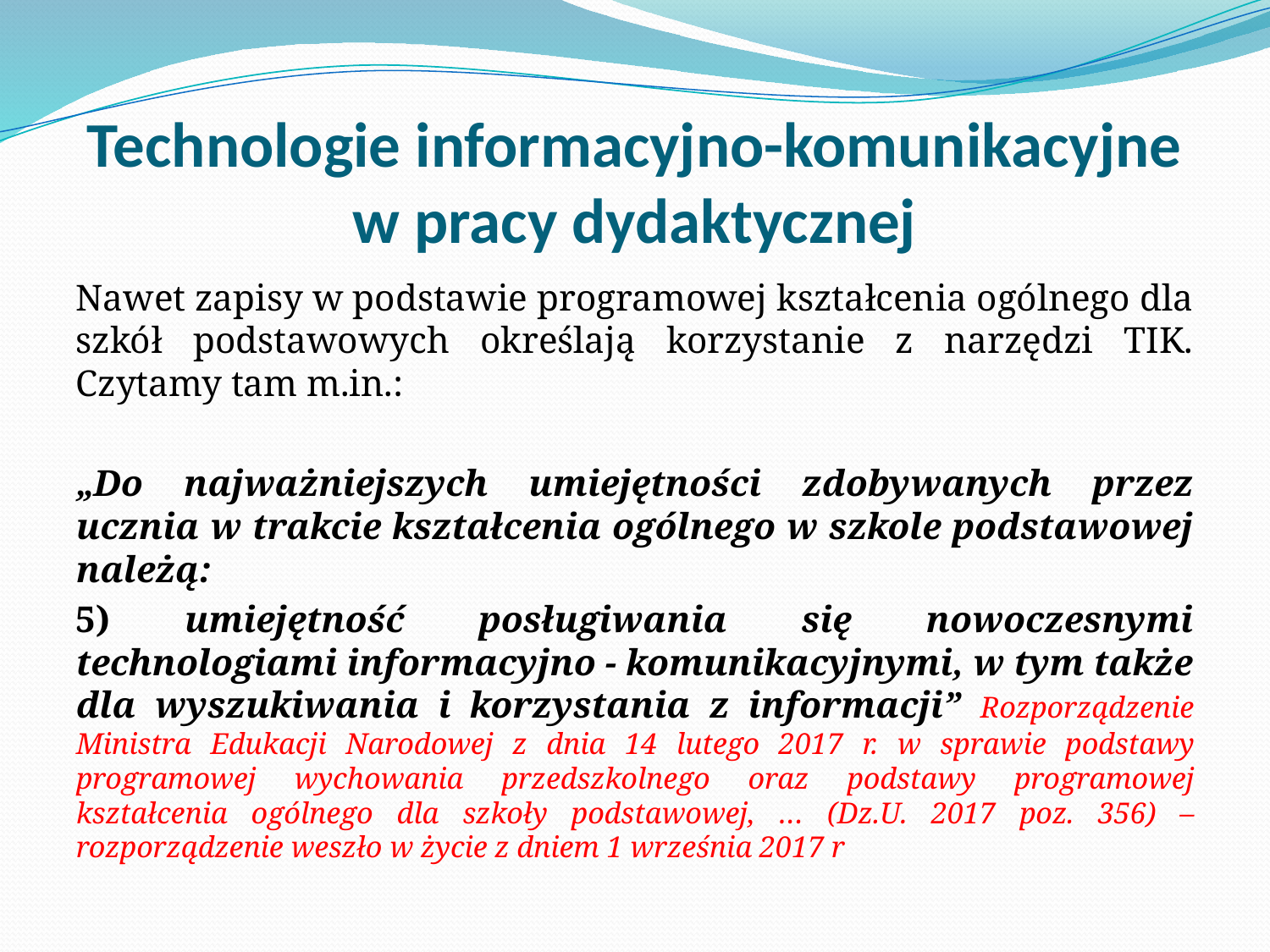

# Technologie informacyjno-komunikacyjne w pracy dydaktycznej
Nawet zapisy w podstawie programowej kształcenia ogólnego dla szkół podstawowych określają korzystanie z narzędzi TIK. Czytamy tam m.in.:

„Do najważniejszych umiejętności zdobywanych przez ucznia w trakcie kształcenia ogólnego w szkole podstawowej należą:
5) umiejętność posługiwania się nowoczesnymi technologiami informacyjno - komunikacyjnymi, w tym także dla wyszukiwania i korzystania z informacji” Rozporządzenie Ministra Edukacji Narodowej z dnia 14 lutego 2017 r. w sprawie podstawy programowej wychowania przedszkolnego oraz podstawy programowej kształcenia ogólnego dla szkoły podstawowej, … (Dz.U. 2017 poz. 356) – rozporządzenie weszło w życie z dniem 1 września 2017 r